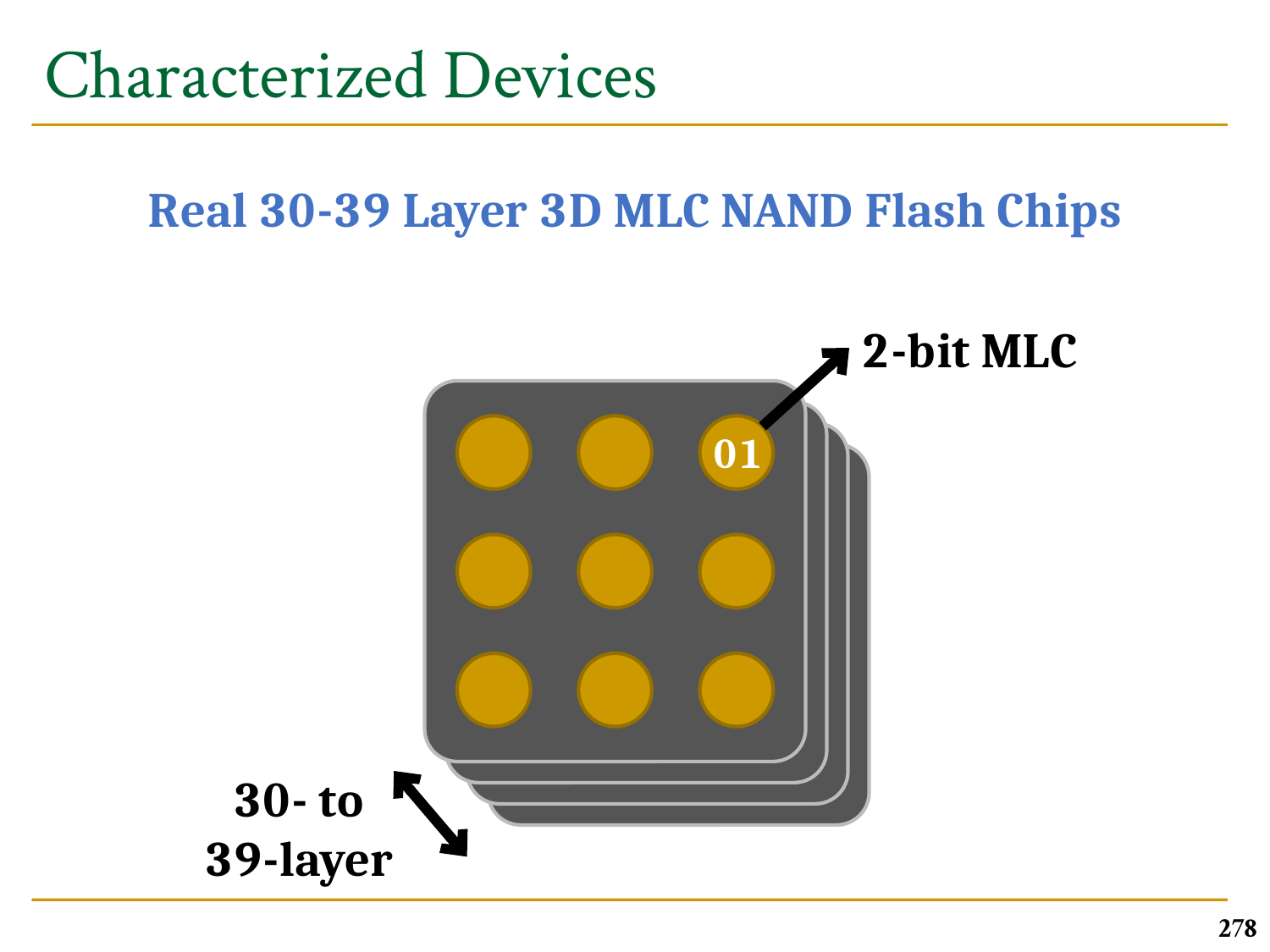

# Characterized Devices
Real 30-39 Layer 3D MLC NAND Flash Chips
2-bit MLC

01

01

01

01

30- to 39-layer
278